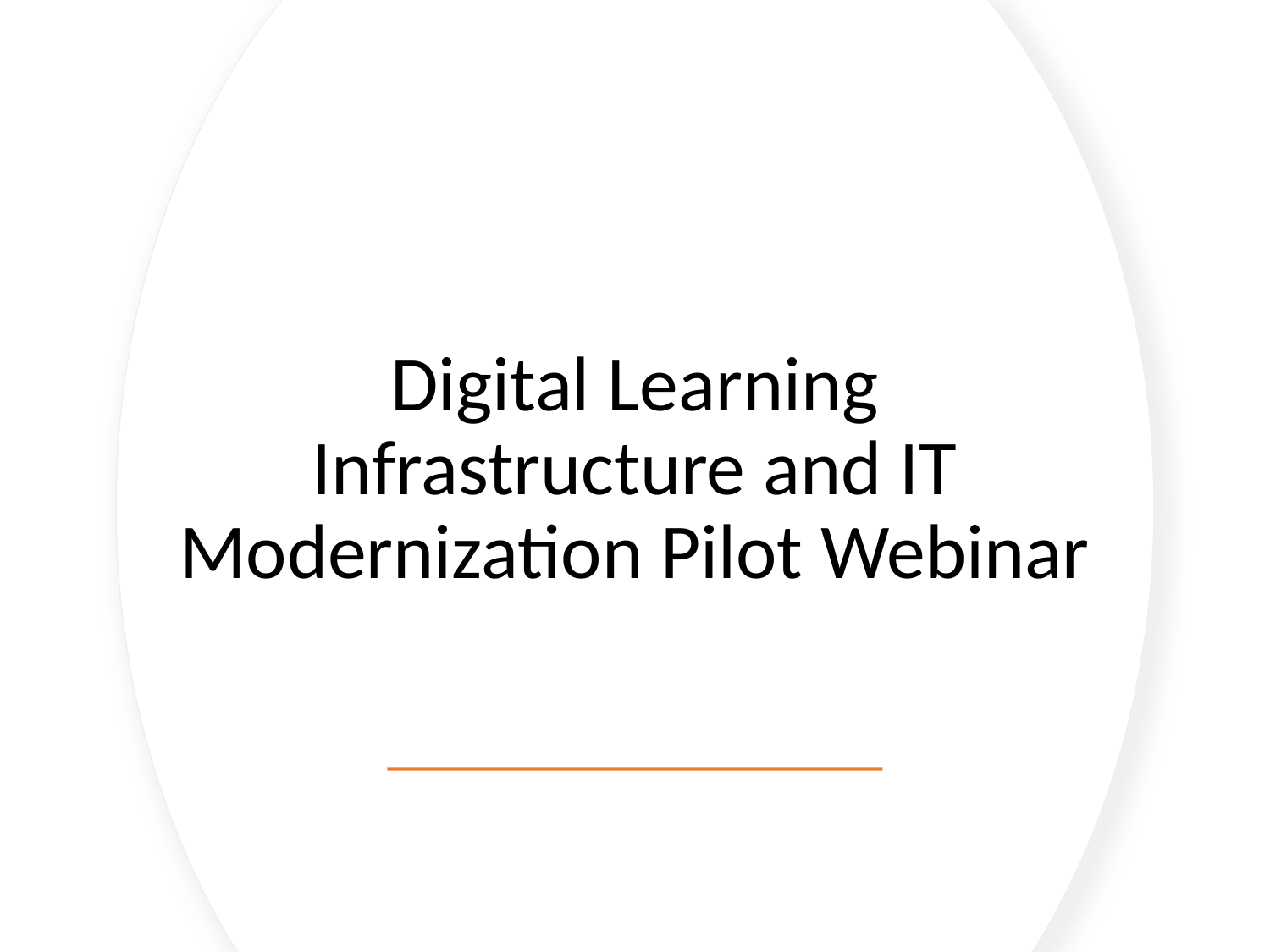

# Digital Learning Infrastructure and IT Modernization Pilot Webinar